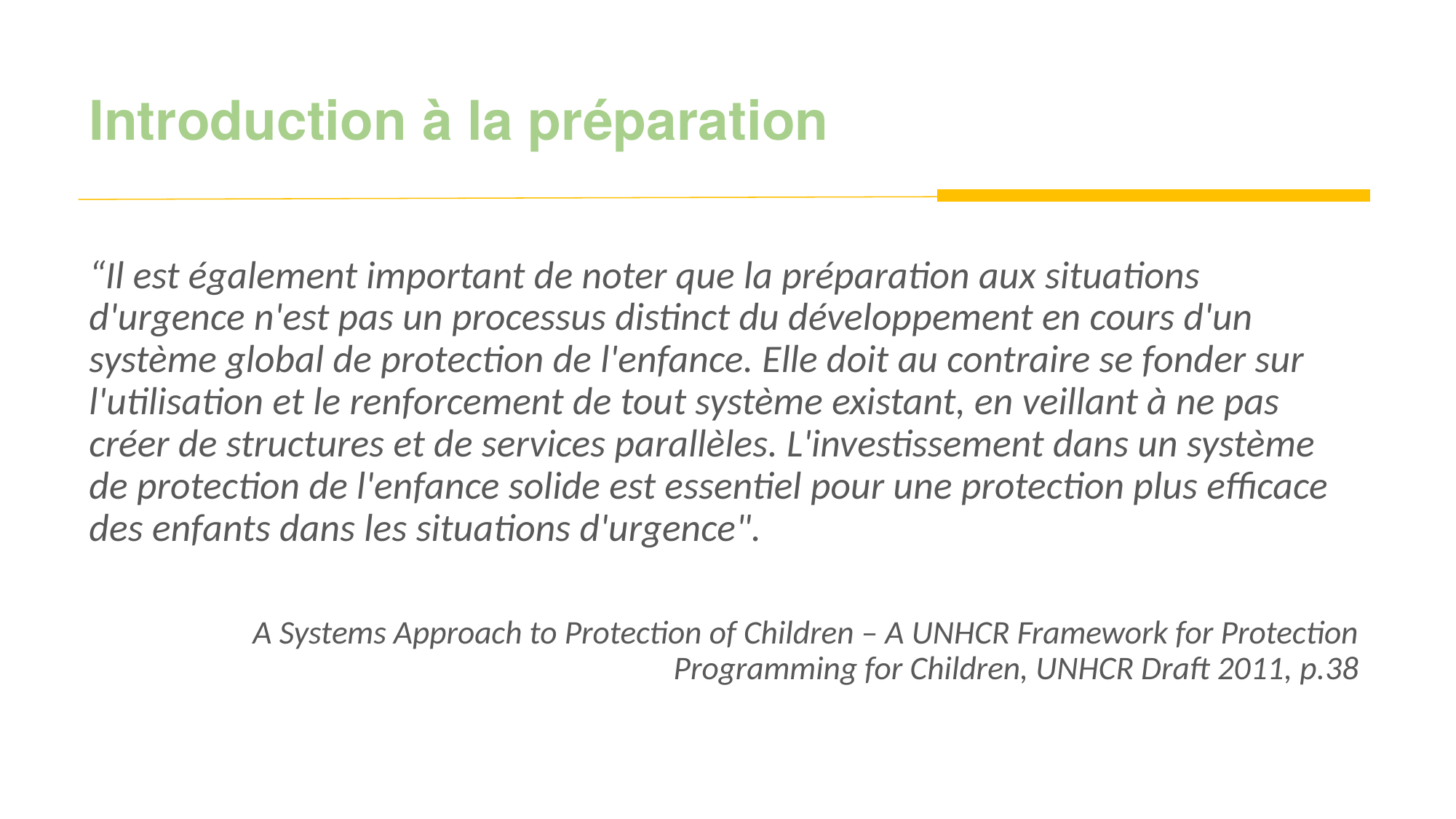

# Introduction à la préparation
“Il est également important de noter que la préparation aux situations d'urgence n'est pas un processus distinct du développement en cours d'un système global de protection de l'enfance. Elle doit au contraire se fonder sur l'utilisation et le renforcement de tout système existant, en veillant à ne pas créer de structures et de services parallèles. L'investissement dans un système de protection de l'enfance solide est essentiel pour une protection plus efficace des enfants dans les situations d'urgence".

A Systems Approach to Protection of Children – A UNHCR Framework for Protection Programming for Children, UNHCR Draft 2011, p.38